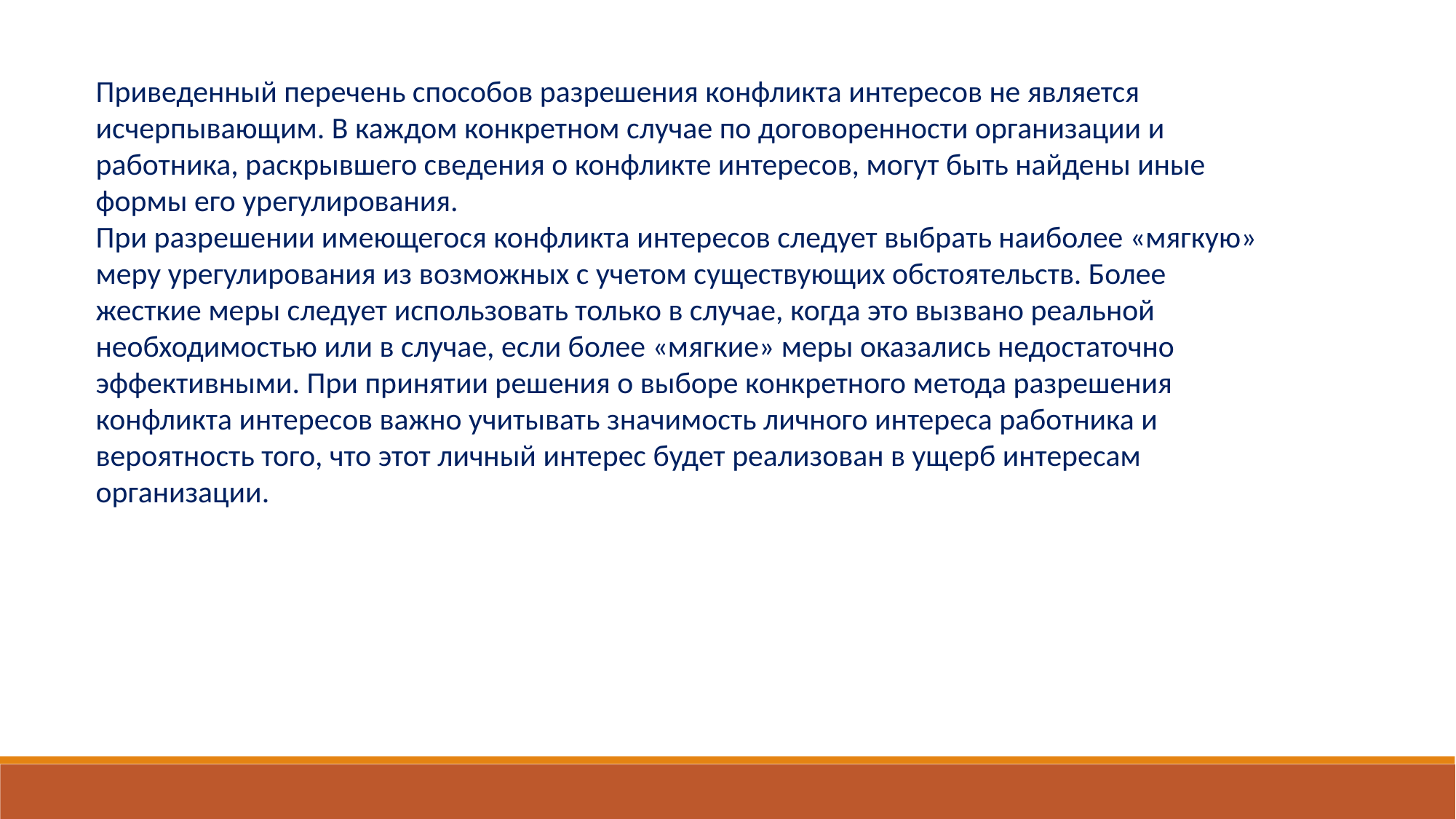

Приведенный перечень способов разрешения конфликта интересов не является исчерпывающим. В каждом конкретном случае по договоренности организации и работника, раскрывшего сведения о конфликте интересов, могут быть найдены иные формы его урегулирования.
При разрешении имеющегося конфликта интересов следует выбрать наиболее «мягкую» меру урегулирования из возможных с учетом существующих обстоятельств. Более жесткие меры следует использовать только в случае, когда это вызвано реальной необходимостью или в случае, если более «мягкие» меры оказались недостаточно эффективными. При принятии решения о выборе конкретного метода разрешения конфликта интересов важно учитывать значимость личного интереса работника и вероятность того, что этот личный интерес будет реализован в ущерб интересам организации.